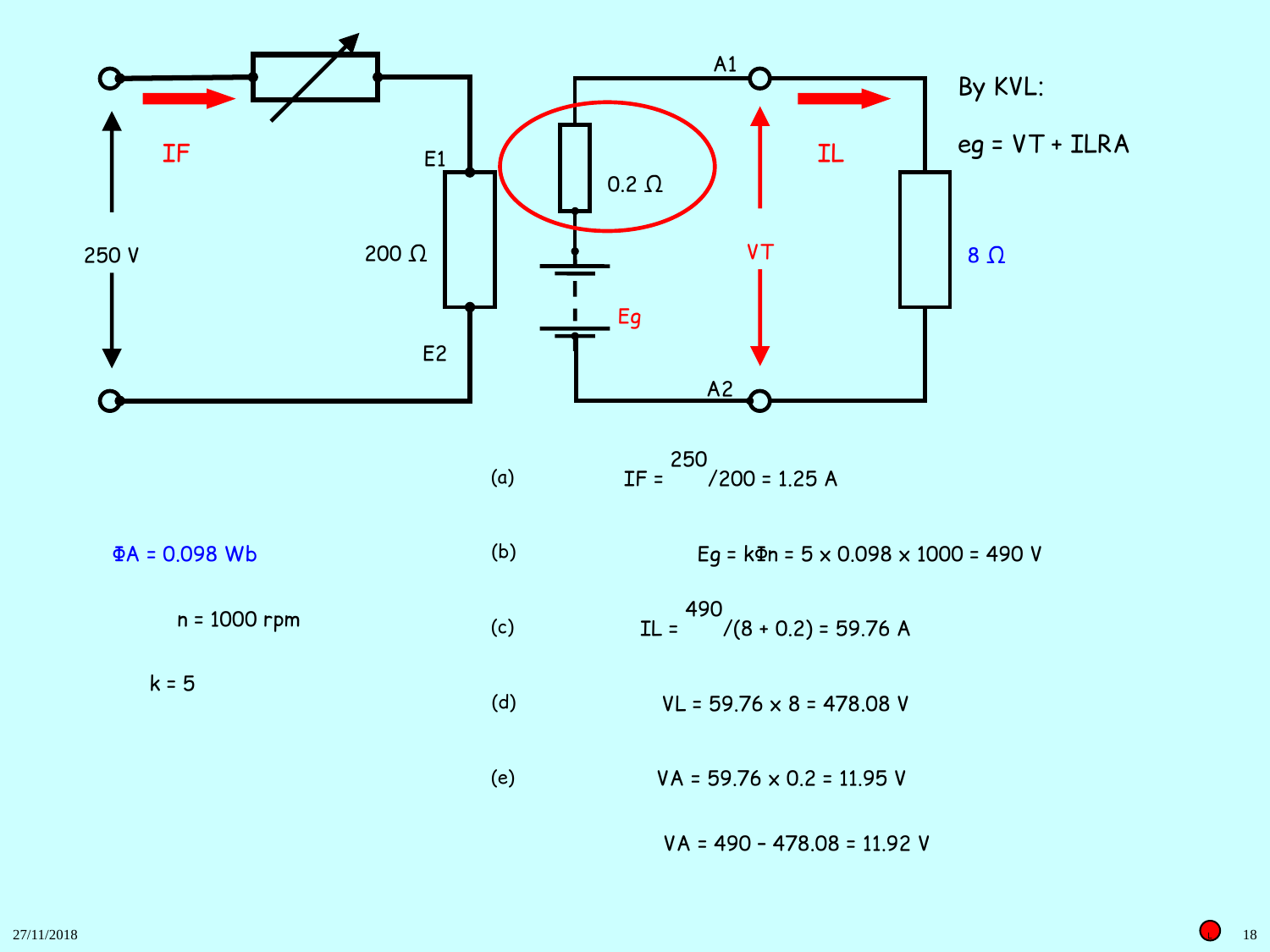

A1
By KVL:
eg = VT + ILRA

IL

IF

VT

E1

0.2 Ω

200 Ω
250 V
8 Ω

Eg
E2
A2

IF = 250/200 = 1.25 A
(a)
ΦA = 0.098 Wb
Eg = kΦn = 5 x 0.098 x 1000 = 490 V
(b)
n = 1000 rpm
IL = 490/(8 + 0.2) = 59.76 A
(c)
k = 5
VL = 59.76 x 8 = 478.08 V
(d)
VA = 59.76 x 0.2 = 11.95 V
(e)
VA = 490 – 478.08 = 11.92 V
27/11/2018
18
L